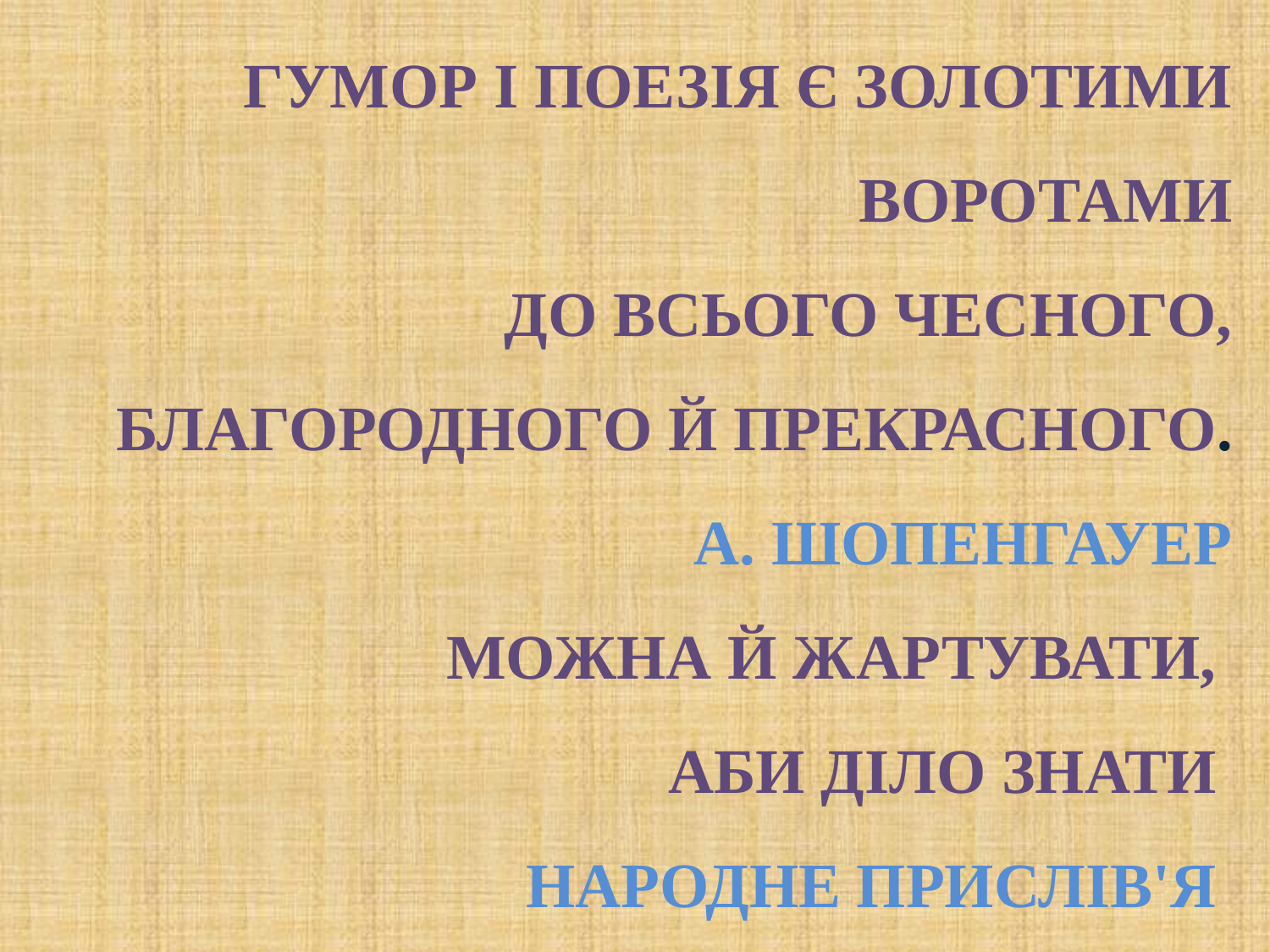

ГУМОР І ПОЕЗІЯ Є ЗОЛОТИМИ ВОРОТАМИ
ДО ВСЬОГО ЧЕСНОГО, БЛАГОРОДНОГО Й ПРЕКРАСНОГО.
А. ШОПЕНГАУЕР
МОЖНА Й ЖАРТУВАТИ,
АБИ ДІЛО ЗНАТИ
НАРОДНЕ ПРИСЛІВ'Я